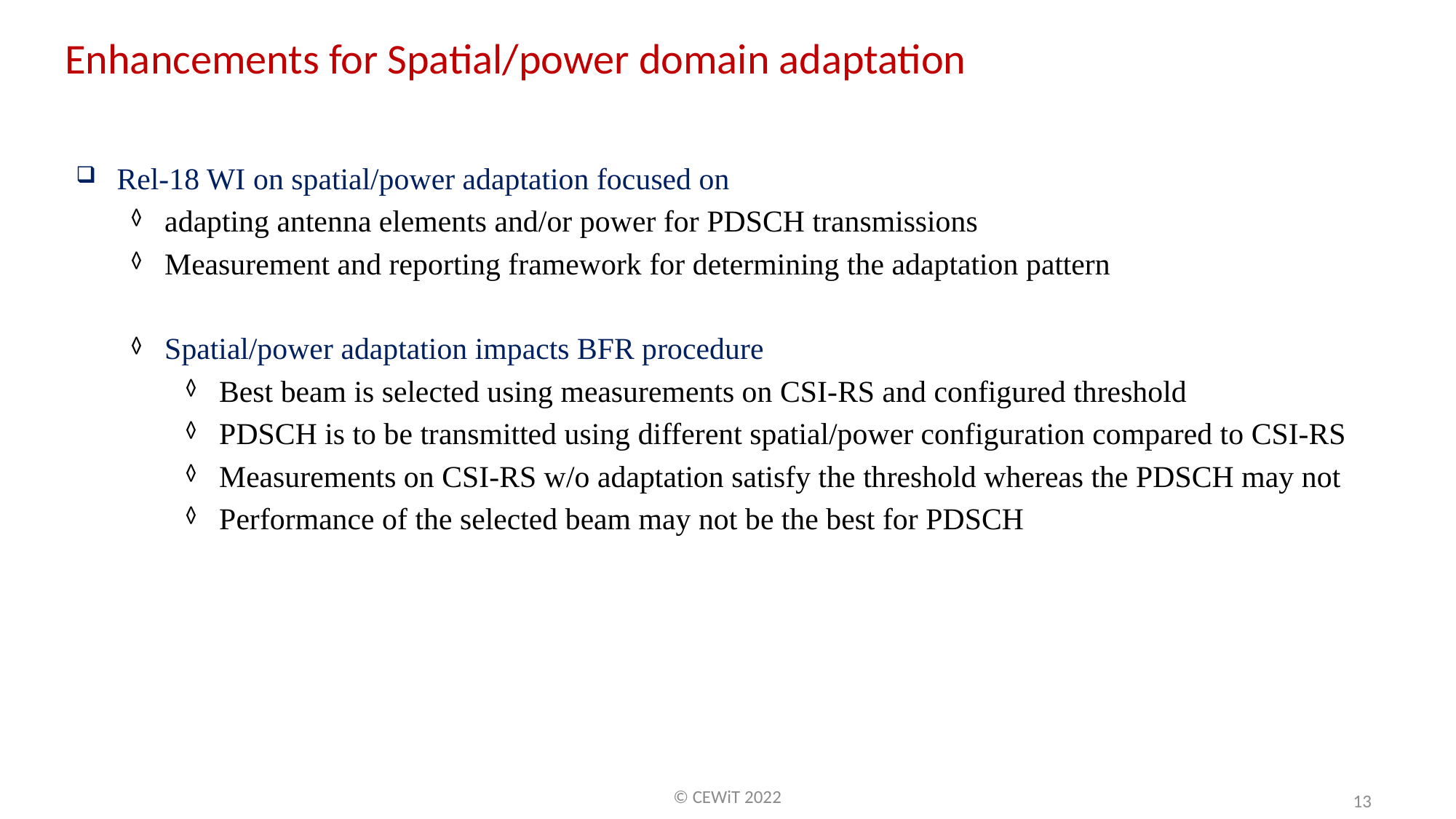

Enhancements for Spatial/power domain adaptation
Rel-18 WI on spatial/power adaptation focused on
adapting antenna elements and/or power for PDSCH transmissions
Measurement and reporting framework for determining the adaptation pattern

Spatial/power adaptation impacts BFR procedure
Best beam is selected using measurements on CSI-RS and configured threshold
PDSCH is to be transmitted using different spatial/power configuration compared to CSI-RS
Measurements on CSI-RS w/o adaptation satisfy the threshold whereas the PDSCH may not
Performance of the selected beam may not be the best for PDSCH

© CEWiT 2022
13